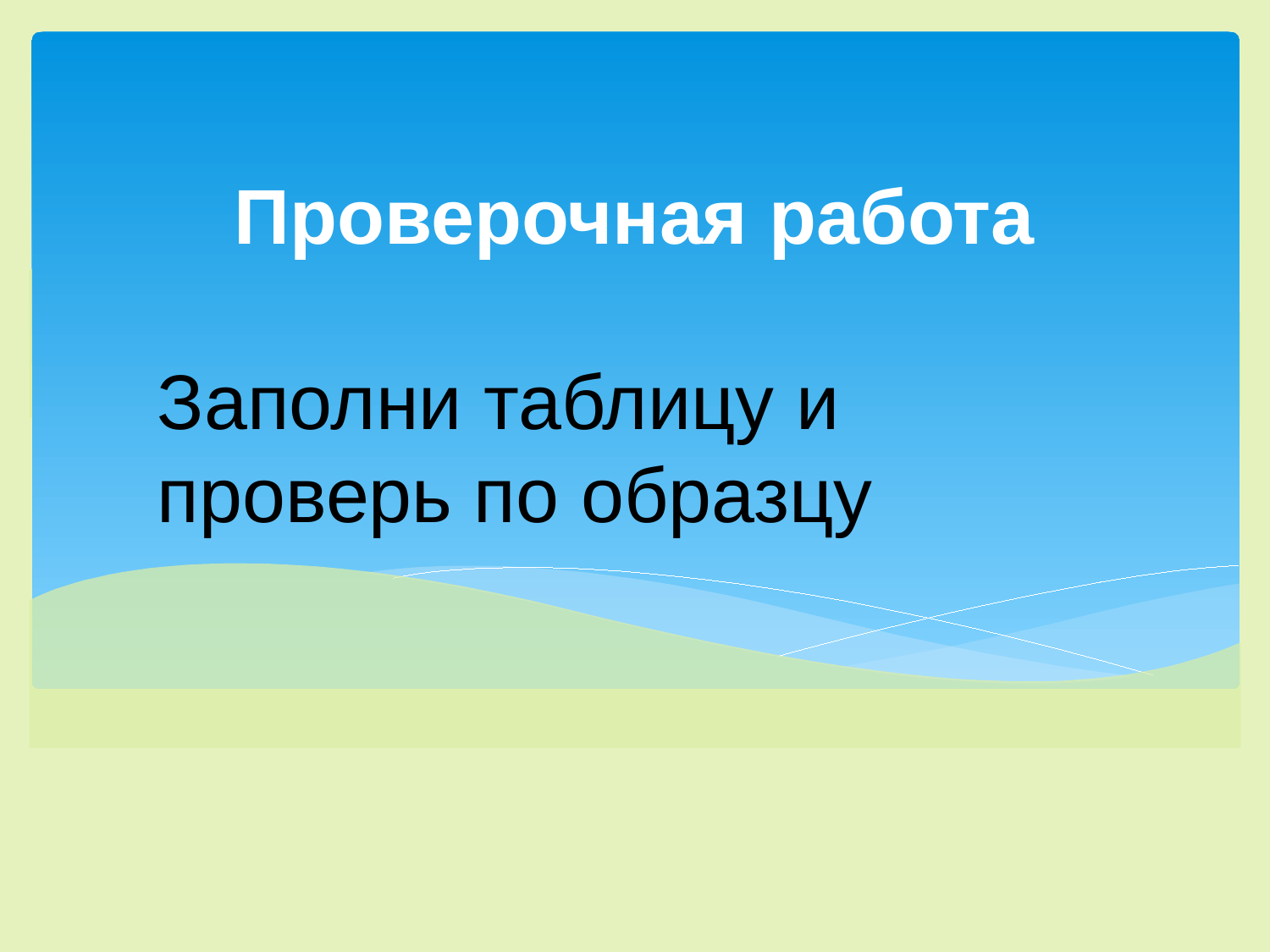

Проверочная работа
#
Заполни таблицу и проверь по образцу